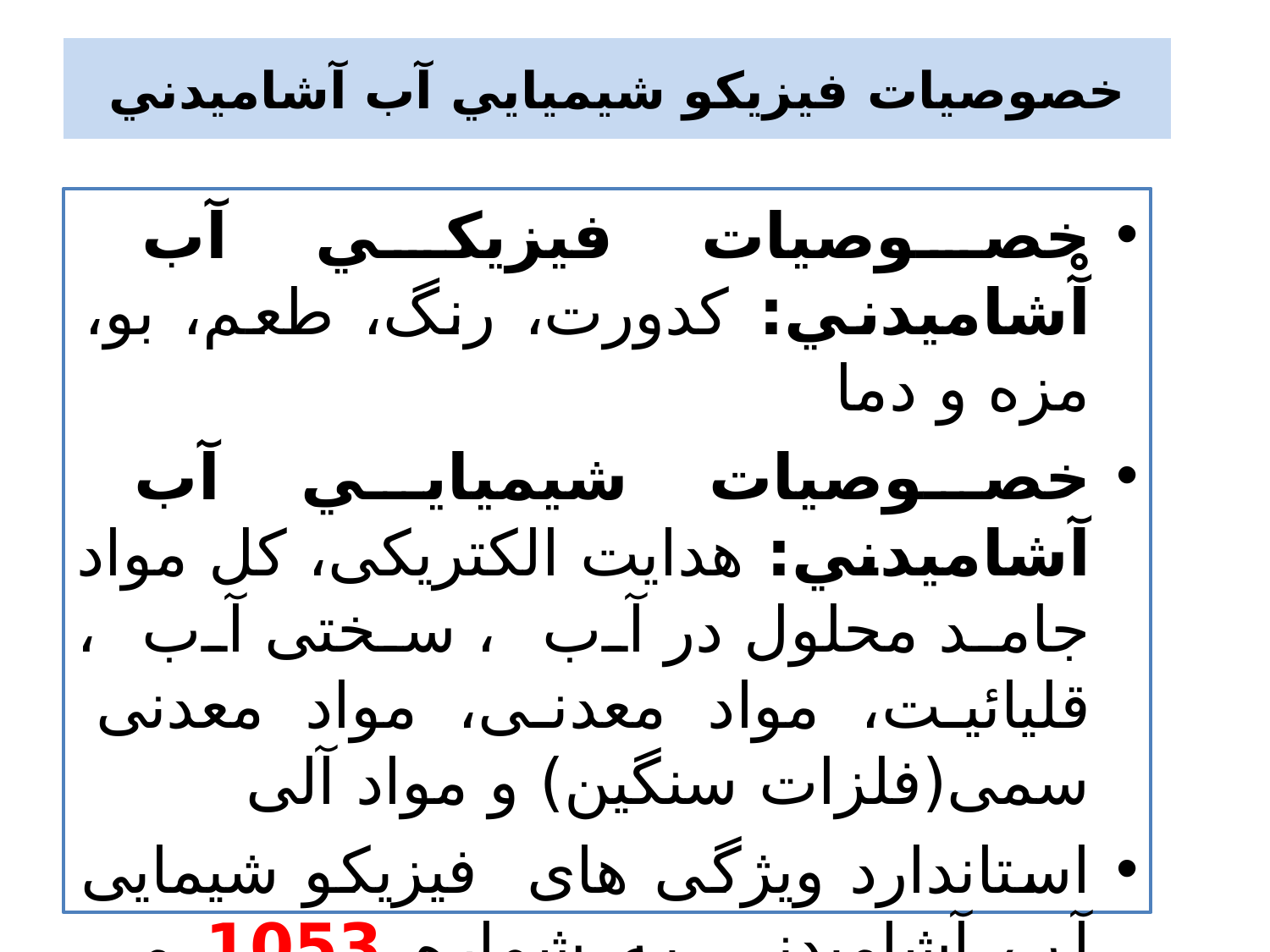

# خصوصيات فيزيكو شيميايي آب آشاميدني
خصوصيات فيزيكي آب آْشاميدني: کدورت، رنگ، طعم، بو، مزه و دما
خصوصيات شيميايي آب آشاميدني: هدایت الکتریکی، کل مواد جامد محلول در آب ، سختی آب ، قلیائیت، مواد معدنی، مواد معدنی سمی(فلزات سنگین) و مواد آلی
استاندارد ویژگی های  فیزیکو شیمایی آب آشامیدنی به شماره 1053 می باشد. که آخرین نسخه آن در سال 1388 ویرایش شده است.